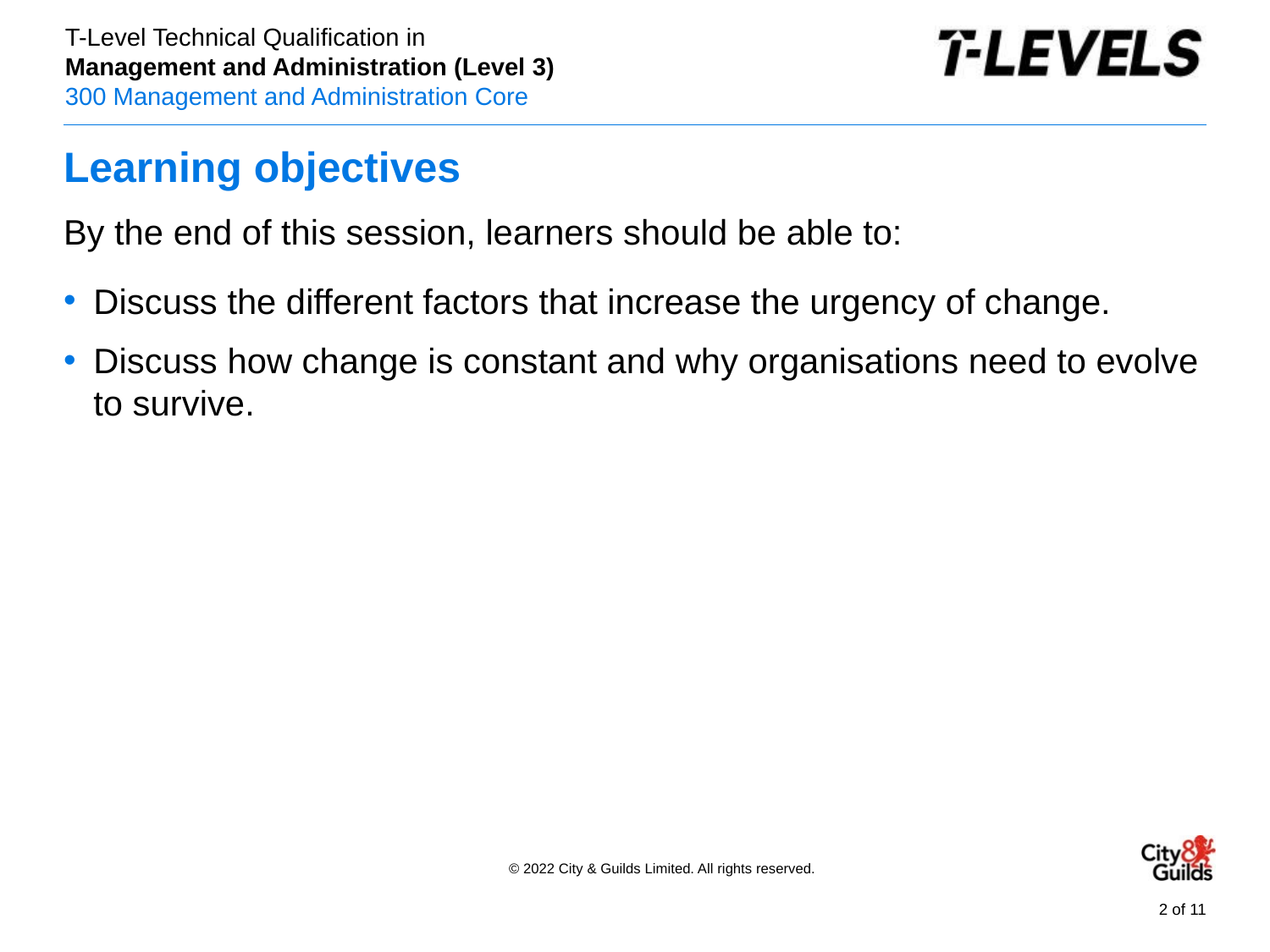

# Learning objectives
By the end of this session, learners should be able to:
Discuss the different factors that increase the urgency of change.
Discuss how change is constant and why organisations need to evolve to survive.